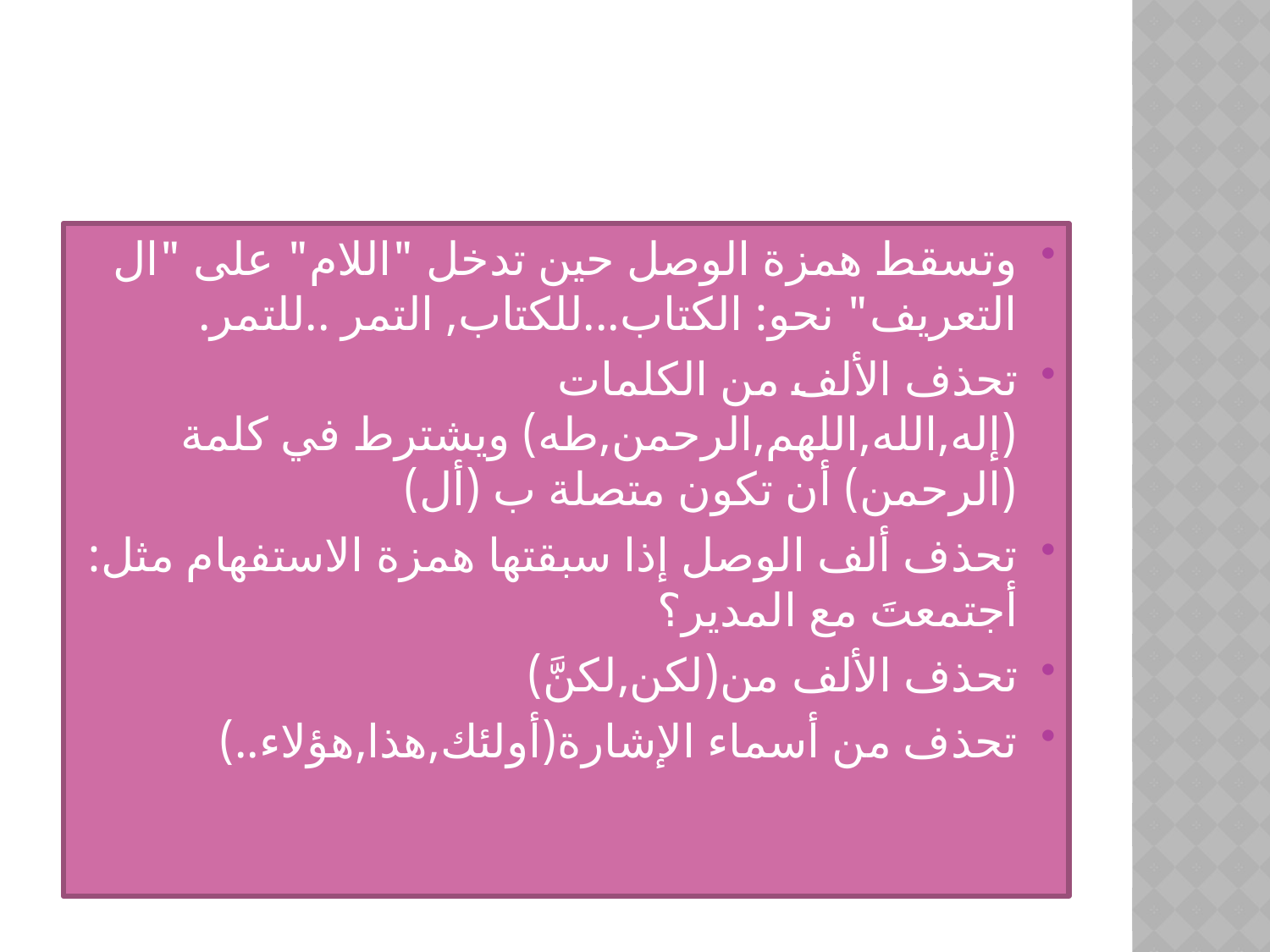

#
وتسقط همزة الوصل حين تدخل "اللام" على "ال التعريف" نحو: الكتاب...للكتاب, التمر ..للتمر.
تحذف الألف من الكلمات (إله,الله,اللهم,الرحمن,طه) ويشترط في كلمة (الرحمن) أن تكون متصلة ب (أل)
تحذف ألف الوصل إذا سبقتها همزة الاستفهام مثل: أجتمعتَ مع المدير؟
تحذف الألف من(لكن,لكنَّ)
تحذف من أسماء الإشارة(أولئك,هذا,هؤلاء..)